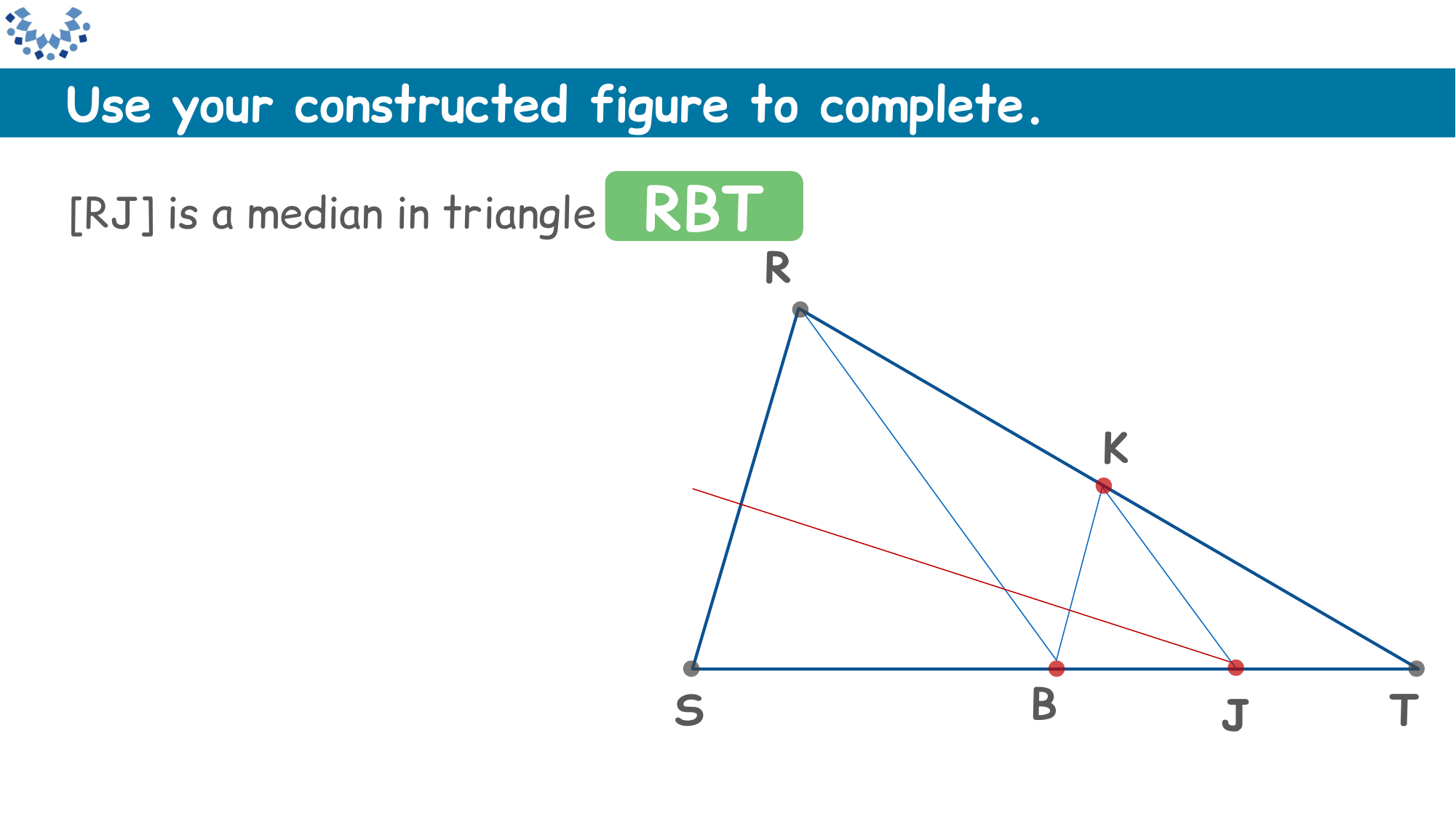

Use your constructed figure to complete.
[RJ] is a median in triangle
RBT
R

K

B
S
T
J